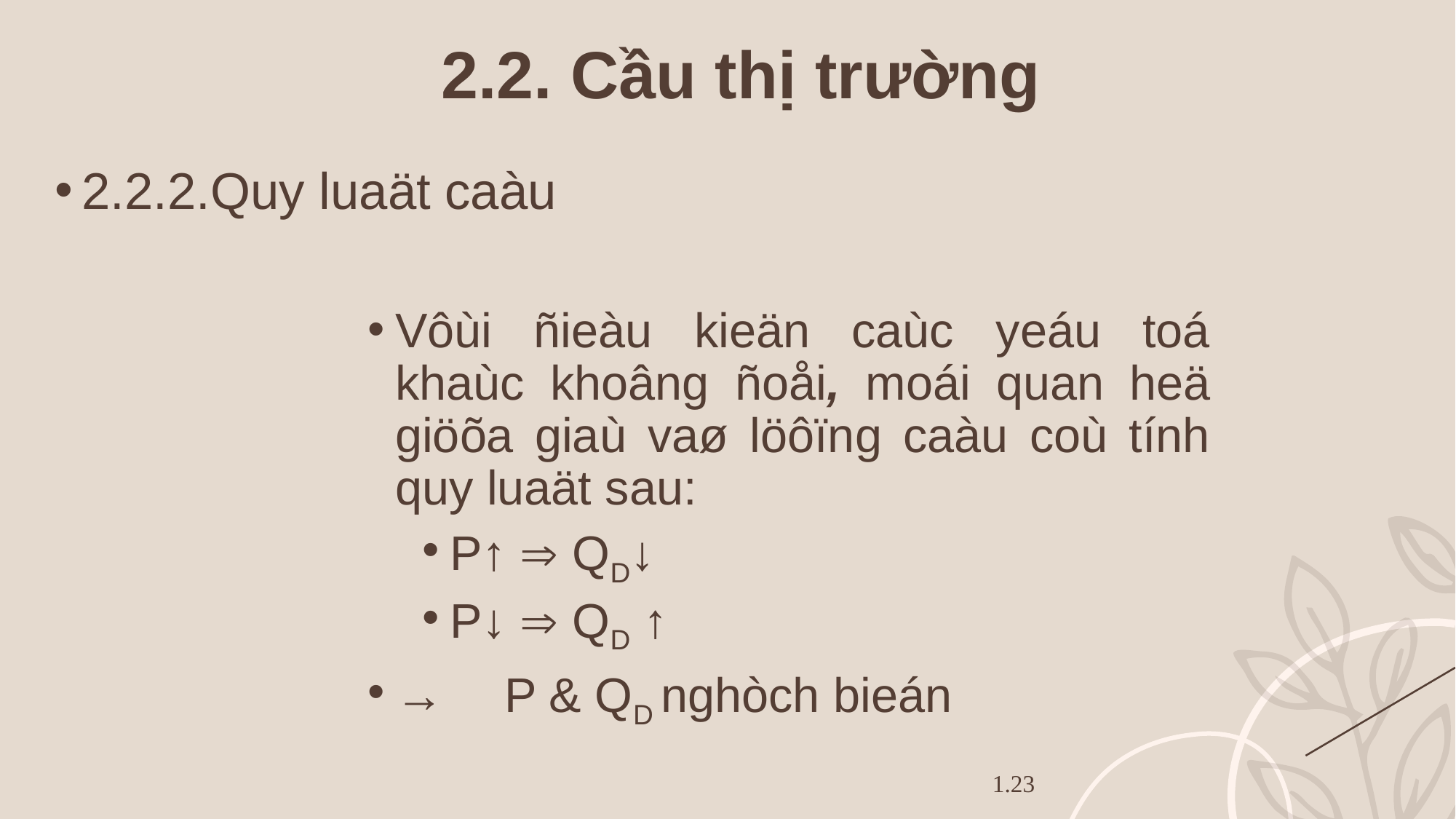

2.2. Cầu thị trường

2.2.2.Quy luaät caàu

Vôùi ñieàu kieän caùc yeáu toá khaùc khoâng ñoåi, moái quan heä giöõa giaù vaø löôïng caàu coù tính quy luaät sau:
P↑ ⇒ QD↓
P↓ ⇒ QD ↑
→	P & QD nghòch bieán
1.23